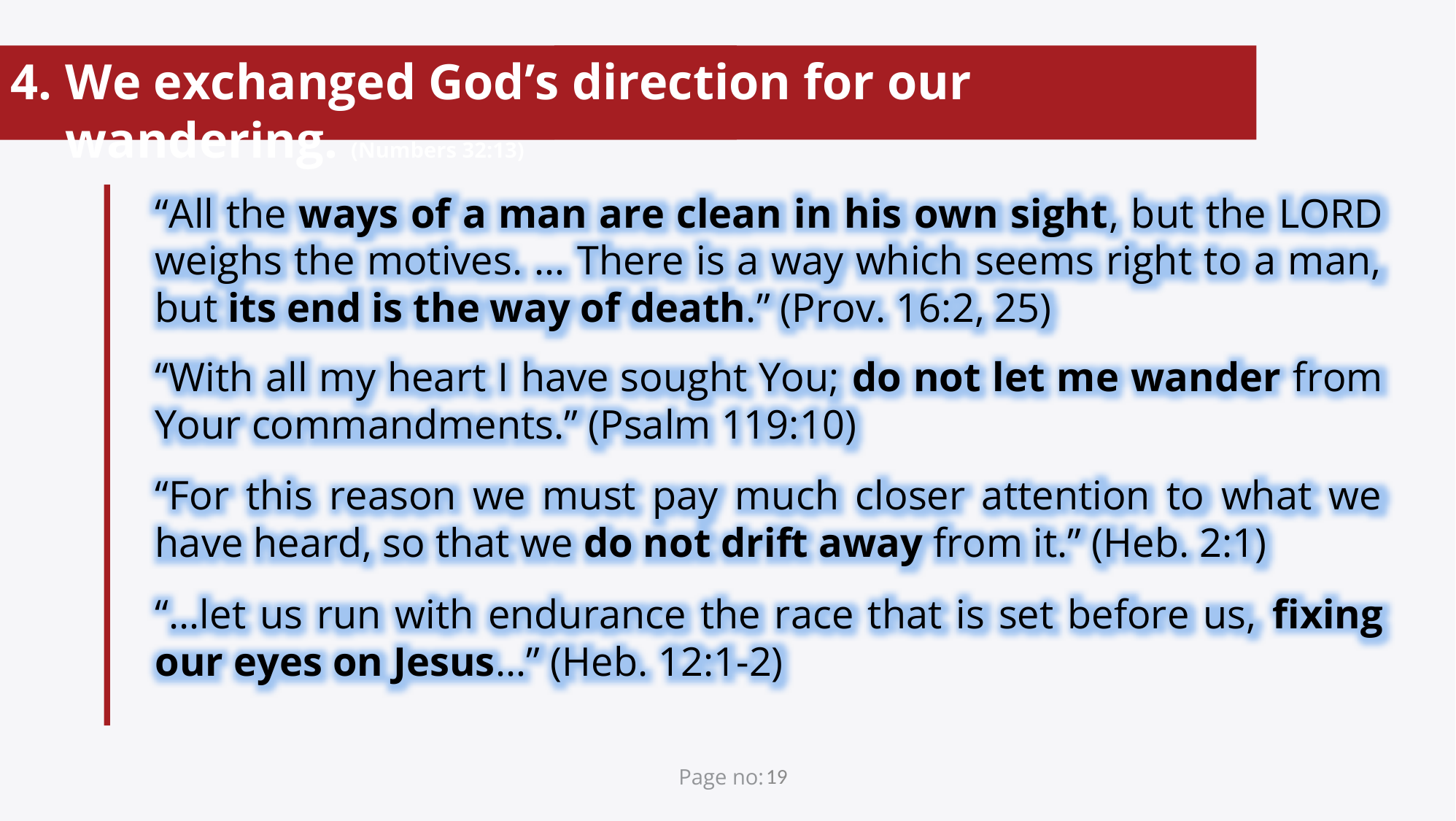

We exchanged God’s direction for our wandering. (Numbers 32:13)

“All the ways of a man are clean in his own sight, but the Lord weighs the motives. … There is a way which seems right to a man, but its end is the way of death.” (Prov. 16:2, 25)
“With all my heart I have sought You; do not let me wander from Your commandments.” (Psalm 119:10)
“For this reason we must pay much closer attention to what we have heard, so that we do not drift away from it.” (Heb. 2:1)
“…let us run with endurance the race that is set before us, fixing our eyes on Jesus…” (Heb. 12:1-2)